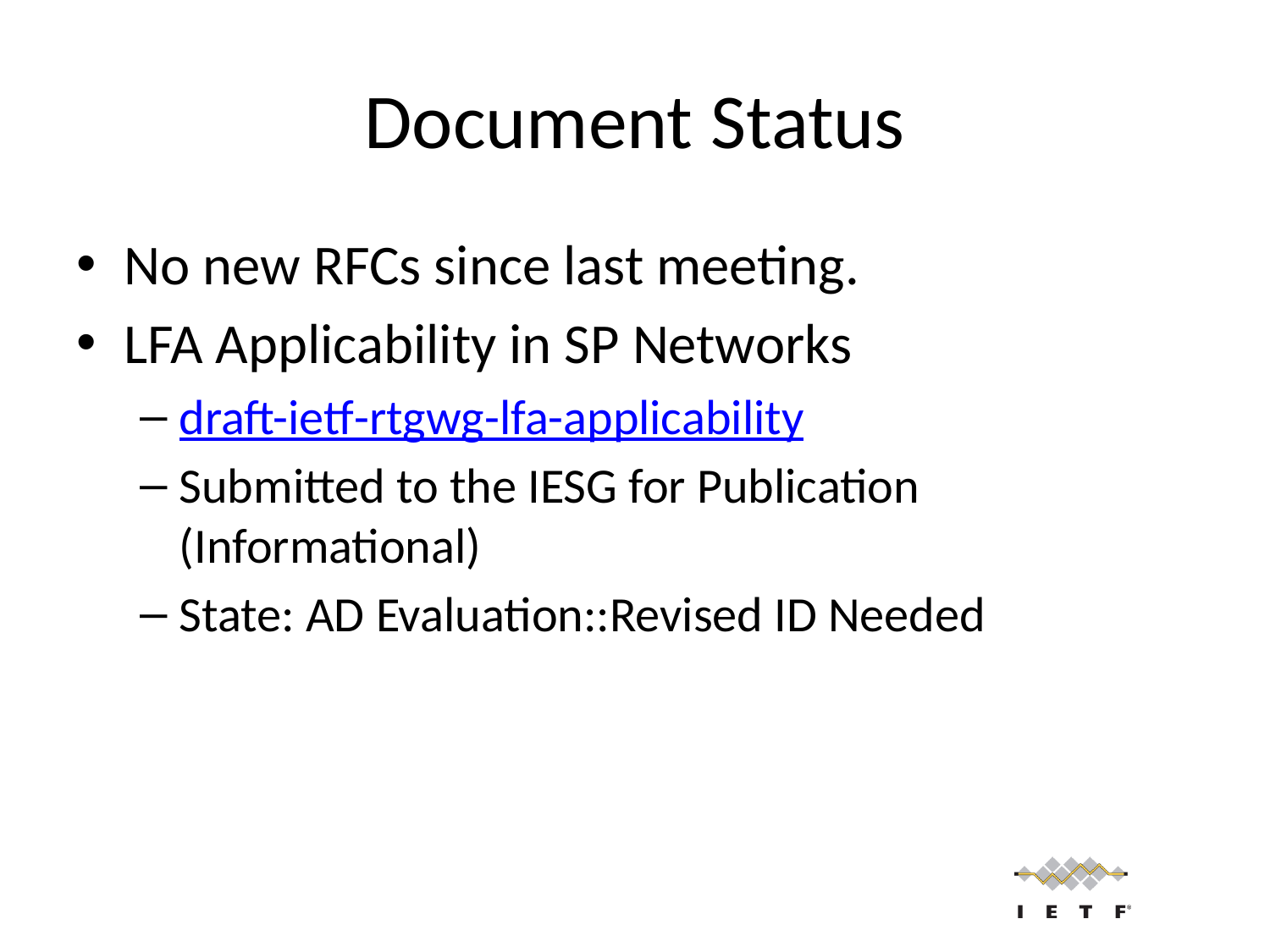

# Document Status
No new RFCs since last meeting.
LFA Applicability in SP Networks
draft-ietf-rtgwg-lfa-applicability
Submitted to the IESG for Publication (Informational)
State: AD Evaluation::Revised ID Needed